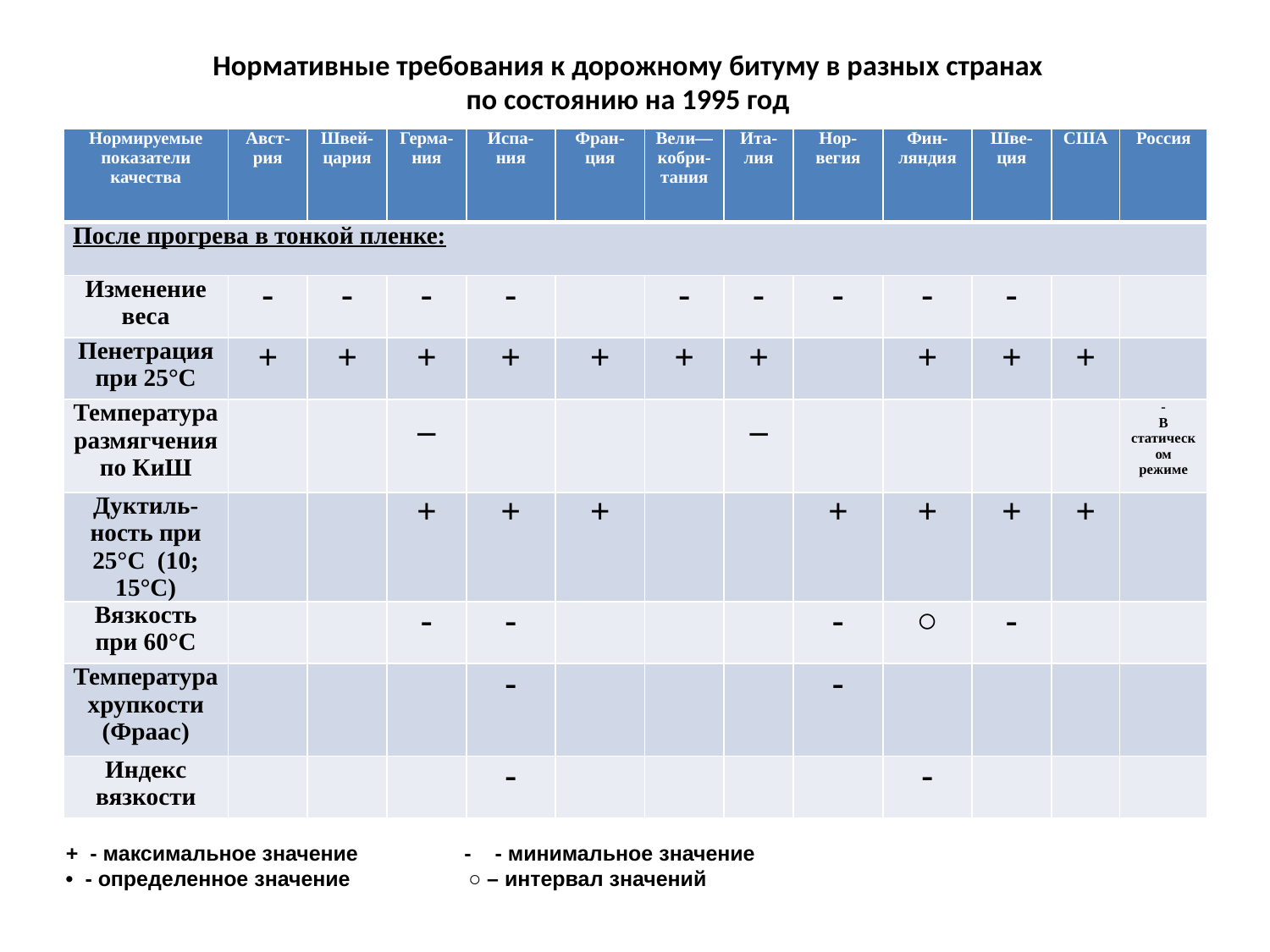

# Нормативные требования к дорожному битуму в разных странах по состоянию на 1995 год
| Нормируемые показатели качества | Авст-рия | Швей-цария | Герма-ния | Испа-ния | Фран-ция | Вели—кобри-тания | Ита-лия | Нор-вегия | Фин-ляндия | Шве-ция | США | Россия |
| --- | --- | --- | --- | --- | --- | --- | --- | --- | --- | --- | --- | --- |
| После прогрева в тонкой пленке: |  |  |  |  |  |  |  |  |  |  |  |  |
| Изменение веса | - | - | - | - |  | - | - | - | - | - |  |  |
| Пенетрация при 25°С | + | + | + | + | + | + | + |  | + | + | + |  |
| Температура размягчения по КиШ |  |  | \_ |  |  |  | \_ |  |  |  |  | - В статическом режиме |
| Дуктиль-ность при 25°С (10; 15°С) |  |  | + | + | + |  |  | + | + | + | + |  |
| Вязкость при 60°С |  |  | - | - |  |  |  | - | ○ | - |  |  |
| Температура хрупкости (Фраас) |  |  |  | - |  |  |  | - |  |  |  |  |
| Индекс вязкости |  |  |  | - |  |  |  |  | - |  |  |  |
         +  - максимальное значение                  -    - минимальное значение
         •  - определенное значение                    ○ – интервал значений